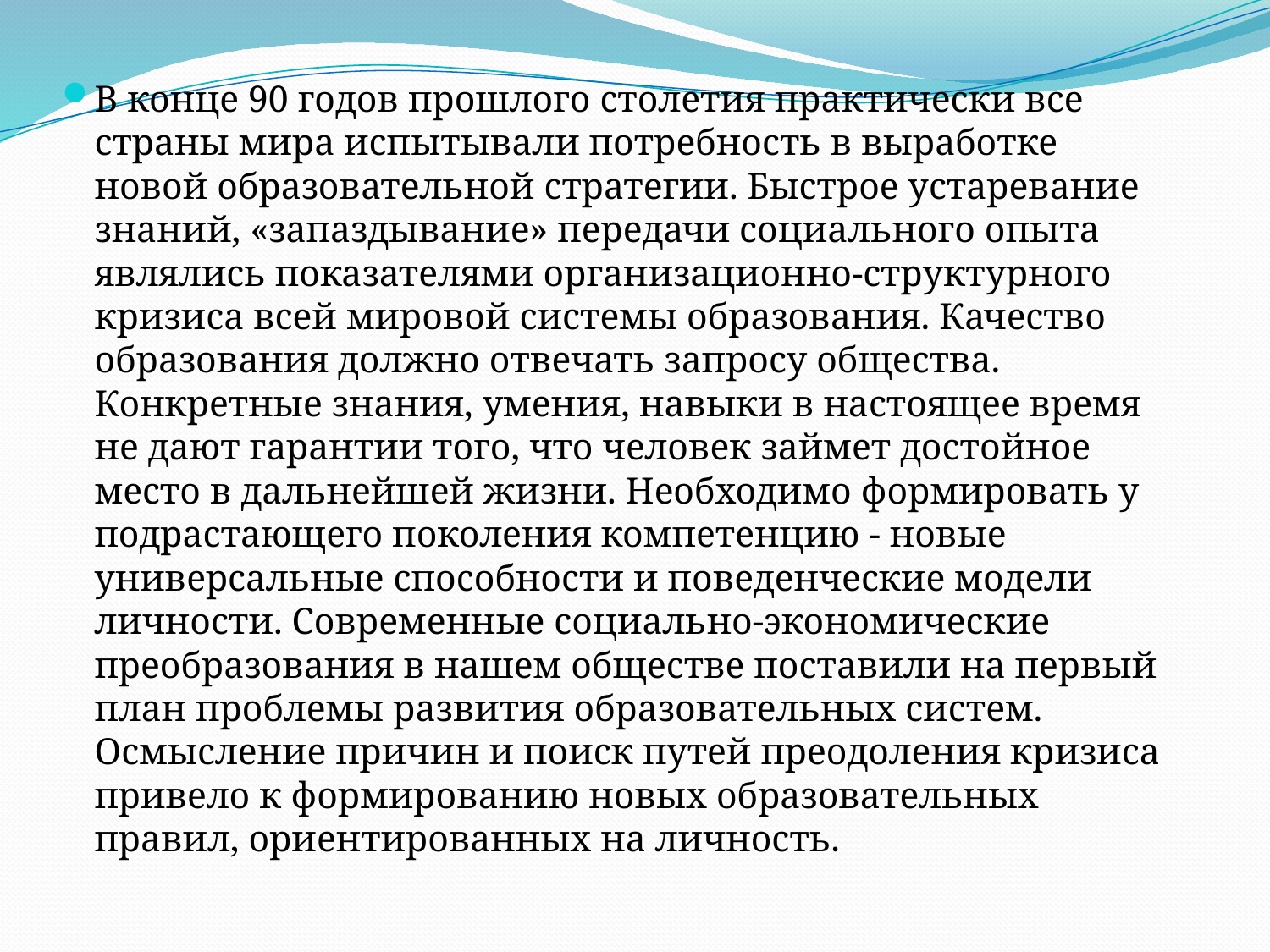

#
В конце 90 годов прошлого столетия практически все страны мира испытывали потребность в выработке новой образовательной стратегии. Быстрое устаревание знаний, «запаздывание» передачи социального опыта являлись показателями организационно-структурного кризиса всей мировой системы образования. Качество образования должно отвечать запросу общества. Конкретные знания, умения, навыки в настоящее время не дают гарантии того, что человек займет достойное место в дальнейшей жизни. Необходимо формировать у подрастающего поколения компетенцию - новые универсальные способности и поведенческие модели личности. Современные социально-экономические преобразования в нашем обществе поставили на первый план проблемы развития образовательных систем. Осмысление причин и поиск путей преодоления кризиса привело к формированию новых образовательных правил, ориентированных на личность.